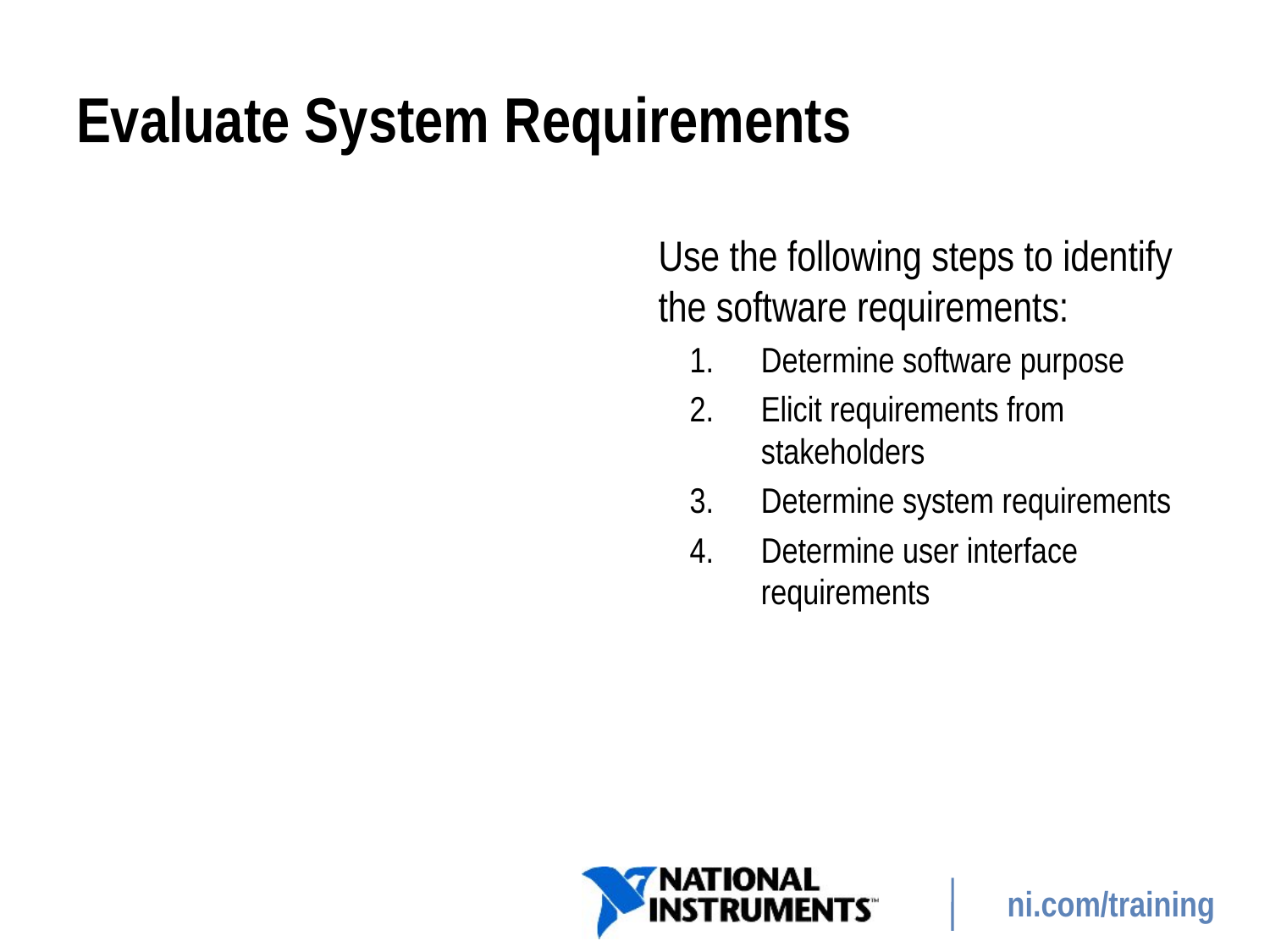

# Evaluate System Requirements
Evaluate System Requirements
Use the following steps to identify the software requirements:
Determine software purpose
Elicit requirements from stakeholders
Determine system requirements
Determine user interface requirements